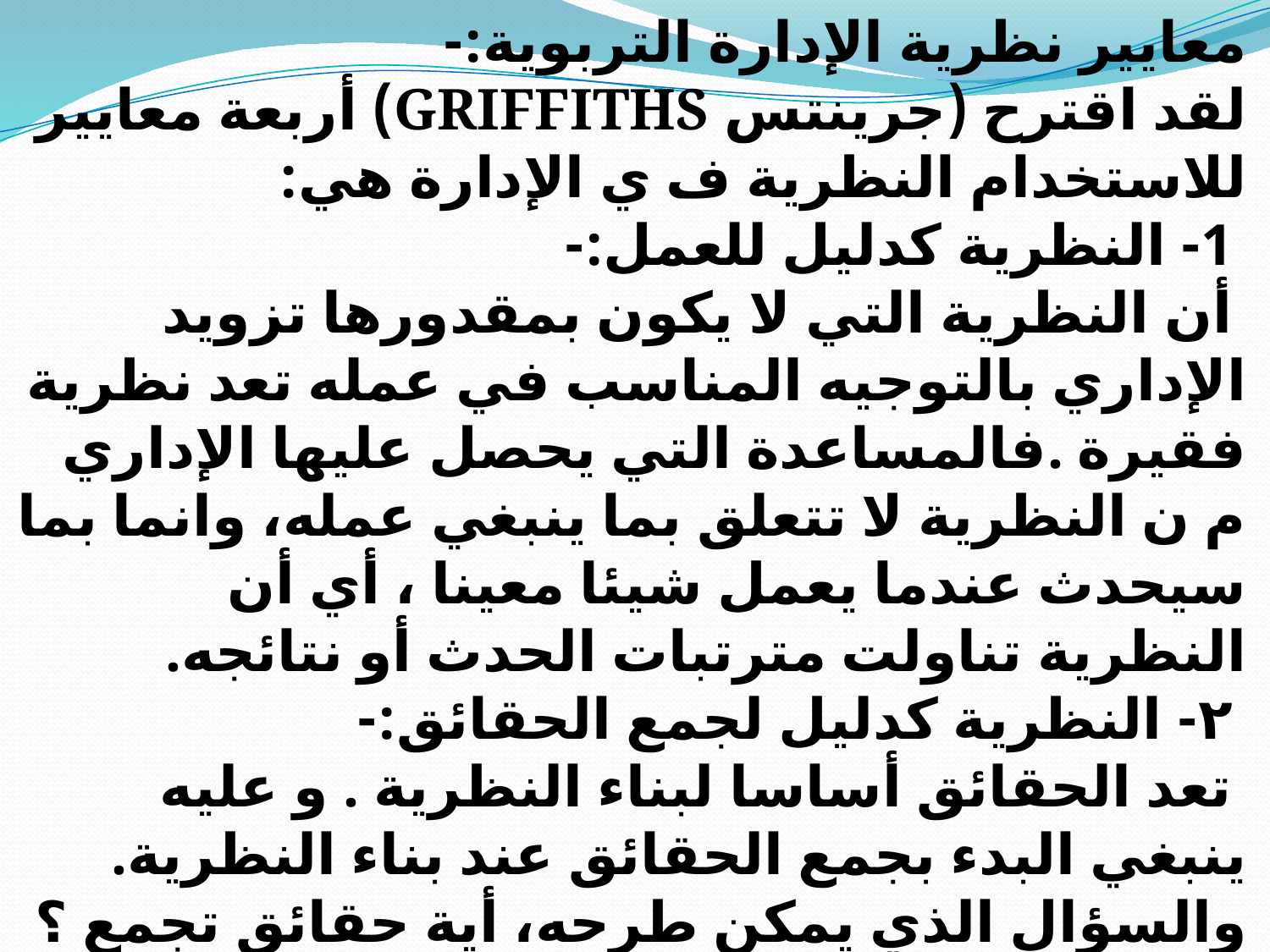

معايير نظرية الإدارة التربوية:-
لقد اقترح (جرينتس GRIFFITHS) أربعة معايير للاستخدام النظرية ف ي الإدارة هي:
 1- النظرية كدليل للعمل:-
 أن النظرية التي لا يكون بمقدورها تزويد الإداري بالتوجيه المناسب في عمله تعد نظرية فقيرة .فالمساعدة التي يحصل عليها الإداري م ن النظرية لا تتعلق بما ينبغي عمله، وانما بما سيحدث عندما يعمل شيئا معينا ، أي أن النظرية تناولت مترتبات الحدث أو نتائجه.
 ٢- النظرية كدليل لجمع الحقائق:-
 تعد الحقائق أساسا لبناء النظرية . و عليه ينبغي البدء بجمع الحقائق عند بناء النظرية. والسؤال الذي يمكن طرحه، أية حقائق تجمع ؟ وفي الواقع، أن أية حقائق بدون أسباب تجعل عملية جمع المعلومات لانهائية، ومن ثم ينتقد عن حل المشكلة أكثر من النقطة التي بدأنا منها.